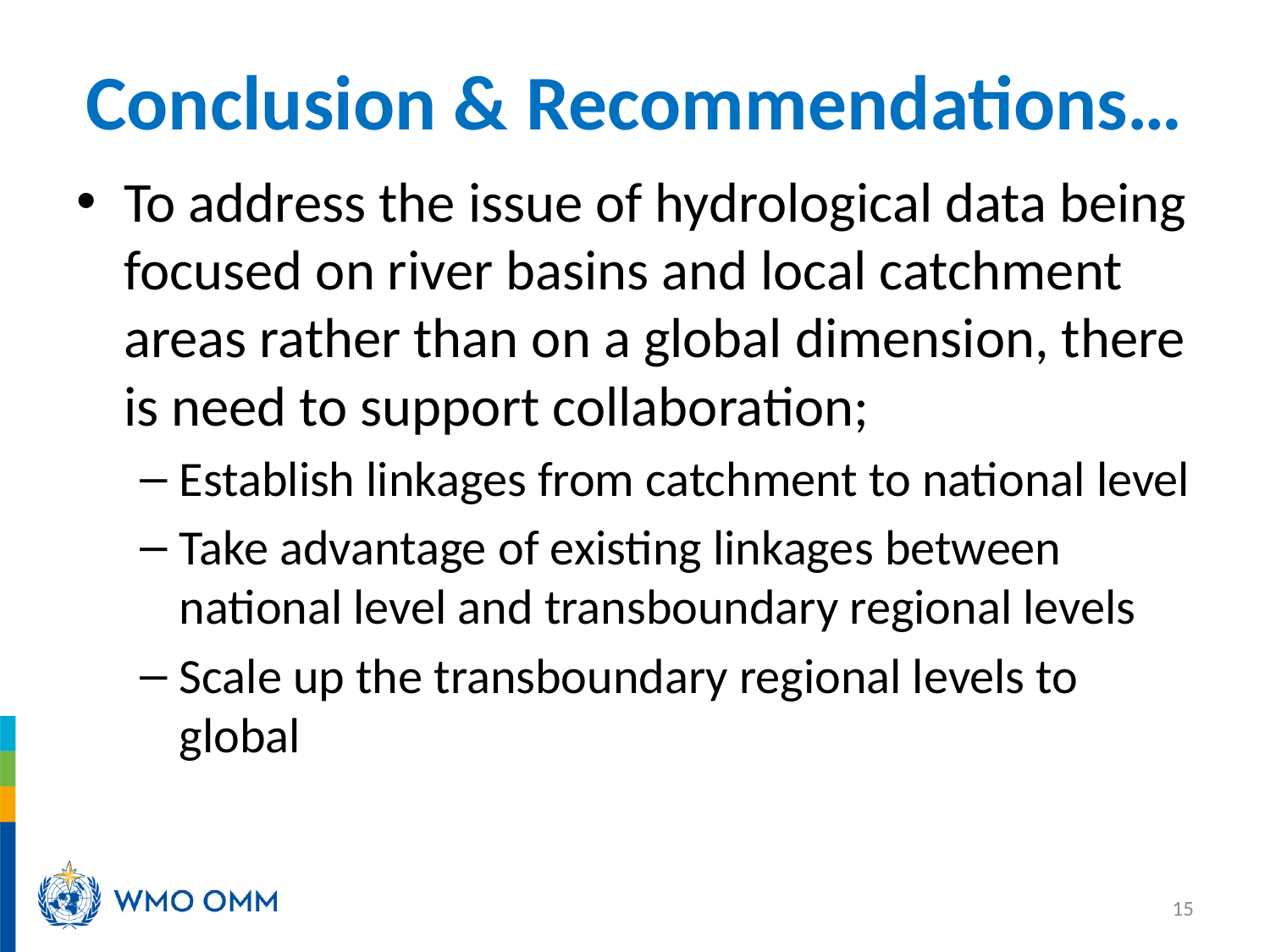

# Conclusion & Recommendations…
To address the issue of hydrological data being focused on river basins and local catchment areas rather than on a global dimension, there is need to support collaboration;
Establish linkages from catchment to national level
Take advantage of existing linkages between national level and transboundary regional levels
Scale up the transboundary regional levels to global

15